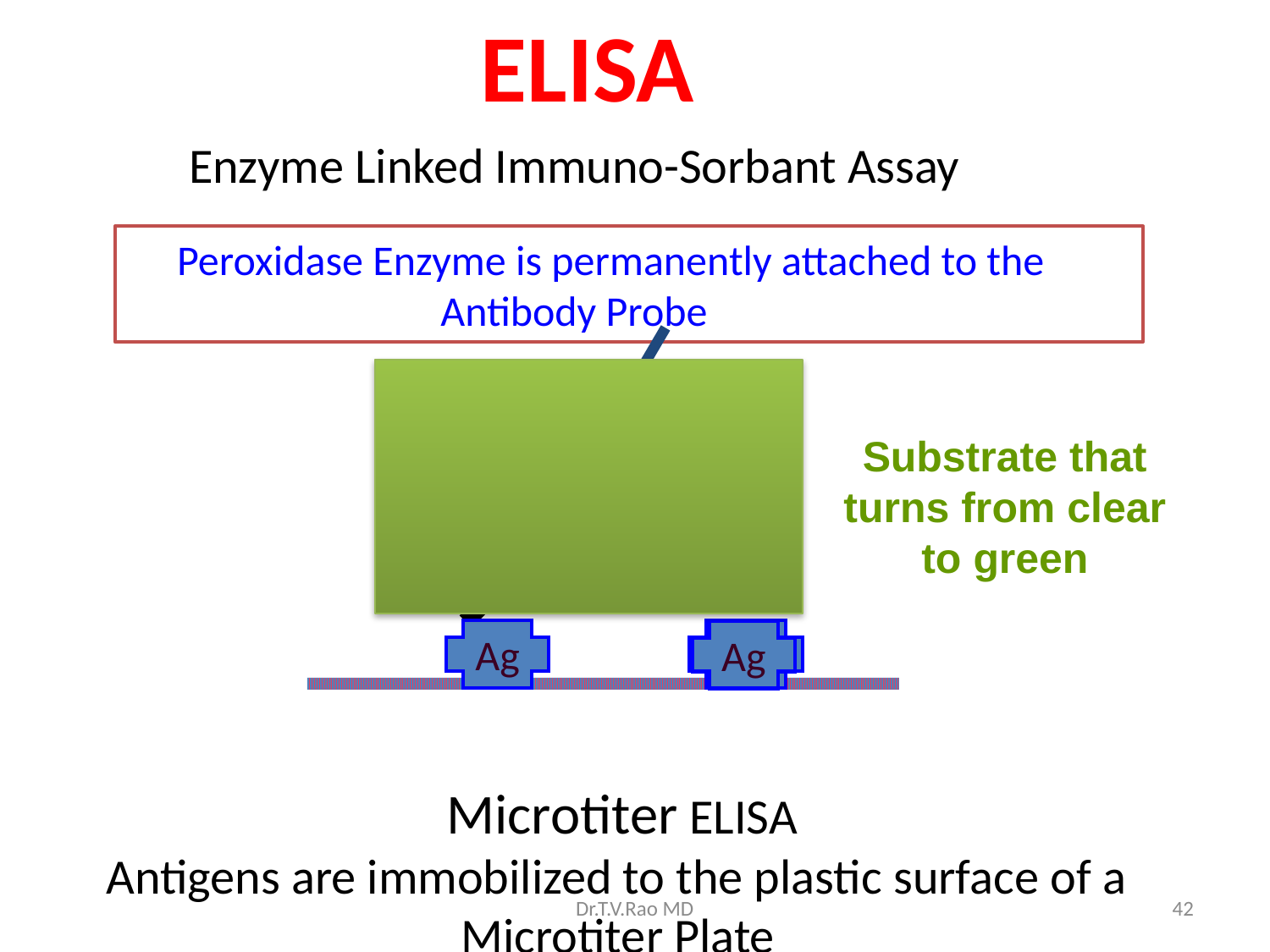

ELISA
Enzyme Linked Immuno-Sorbant Assay
     Peroxidase Enzyme is permanently attached to the 		      Antibody Probe

Substrate that turns from clear to green

Ag

Ag

Microtiter ELISA
Antigens are immobilized to the plastic surface of a
Microtiter Plate

Dr.T.V.Rao MD
42